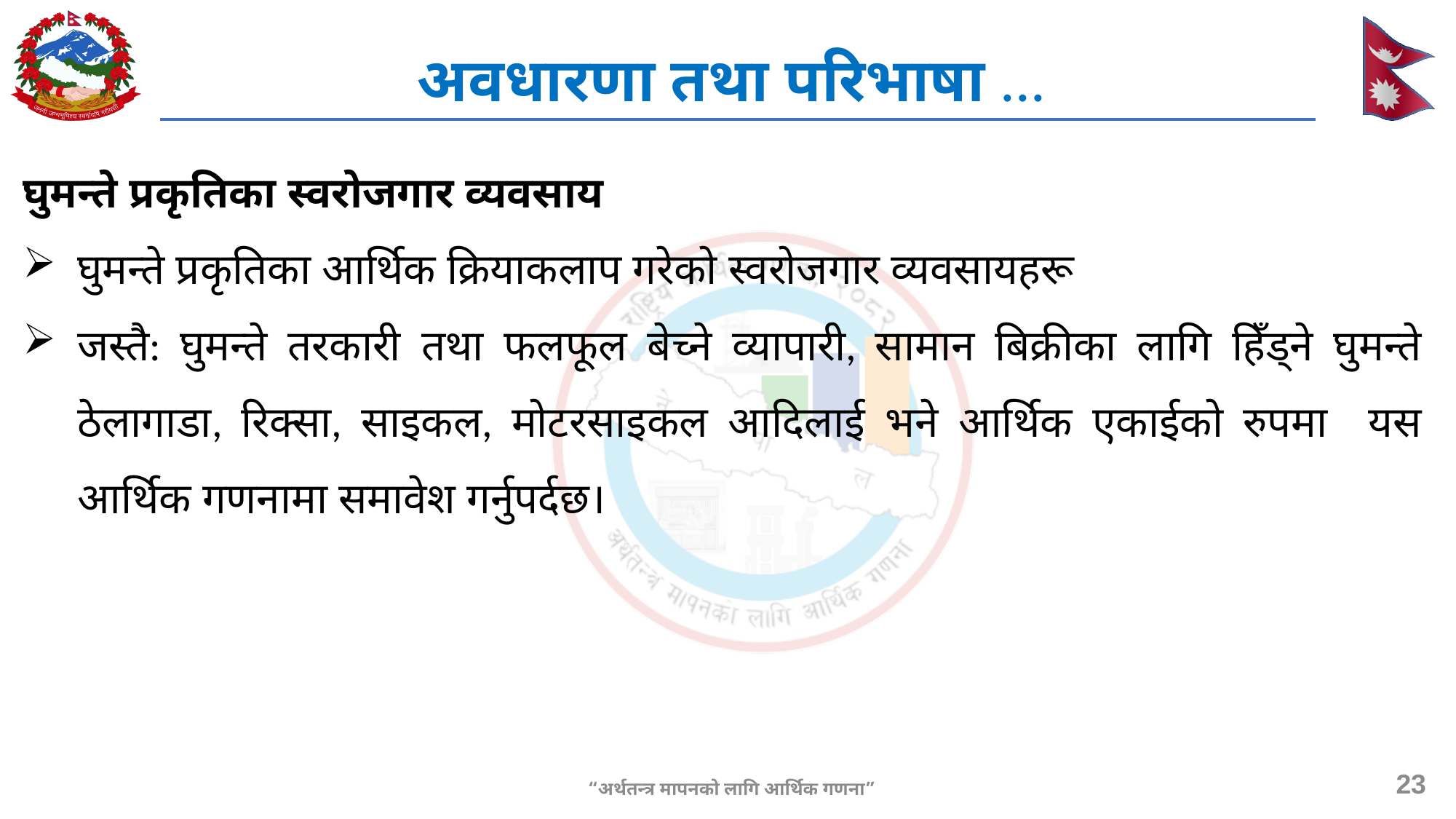

# अवधारणा तथा परिभाषा ...
घुमन्ते प्रकृतिका स्वरोजगार व्यवसाय
घुमन्ते प्रकृतिका आर्थिक क्रियाकलाप गरेको स्वरोजगार व्यवसायहरू
जस्तै: घुमन्ते तरकारी तथा फलफूल बेच्ने व्यापारी, सामान बिक्रीका लागि हिँड्ने घुमन्ते ठेलागाडा, रिक्सा, साइकल, मोटरसाइकल आदिलाई भने आर्थिक एकाईको रुपमा  यस आर्थिक गणनामा समावेश गर्नुपर्दछ।

23
“अर्थतन्त्र मापनको लागि आर्थिक गणना”